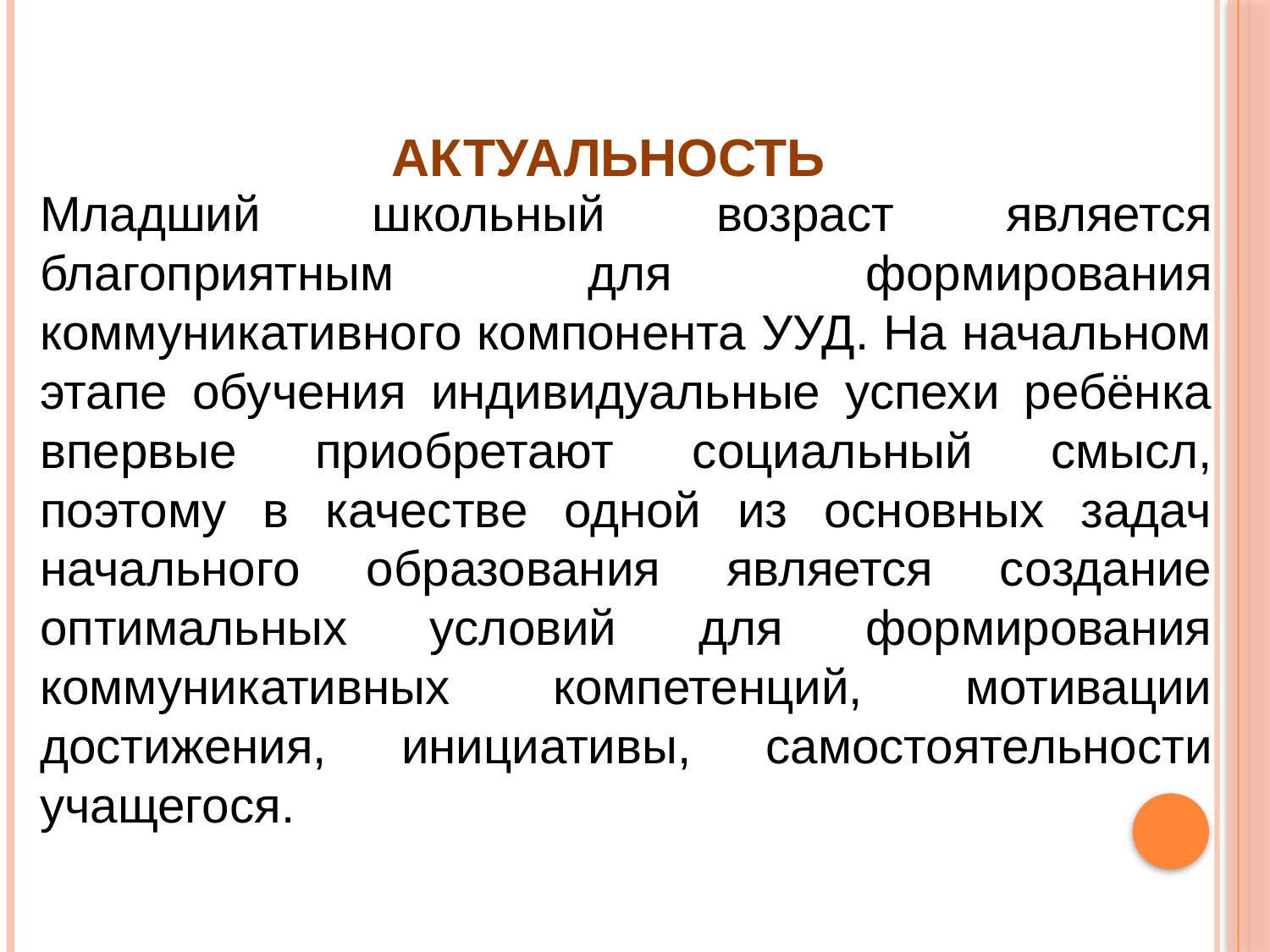

# Актуальность
Младший школьный возраст является благоприятным для формирования коммуникативного компонента УУД. На начальном этапе обучения индивидуальные успехи ребёнка впервые приобретают социальный смысл, поэтому в качестве одной из основных задач начального образования является создание оптимальных условий для формирования коммуникативных компетенций, мотивации достижения, инициативы, самостоятельности учащегося.